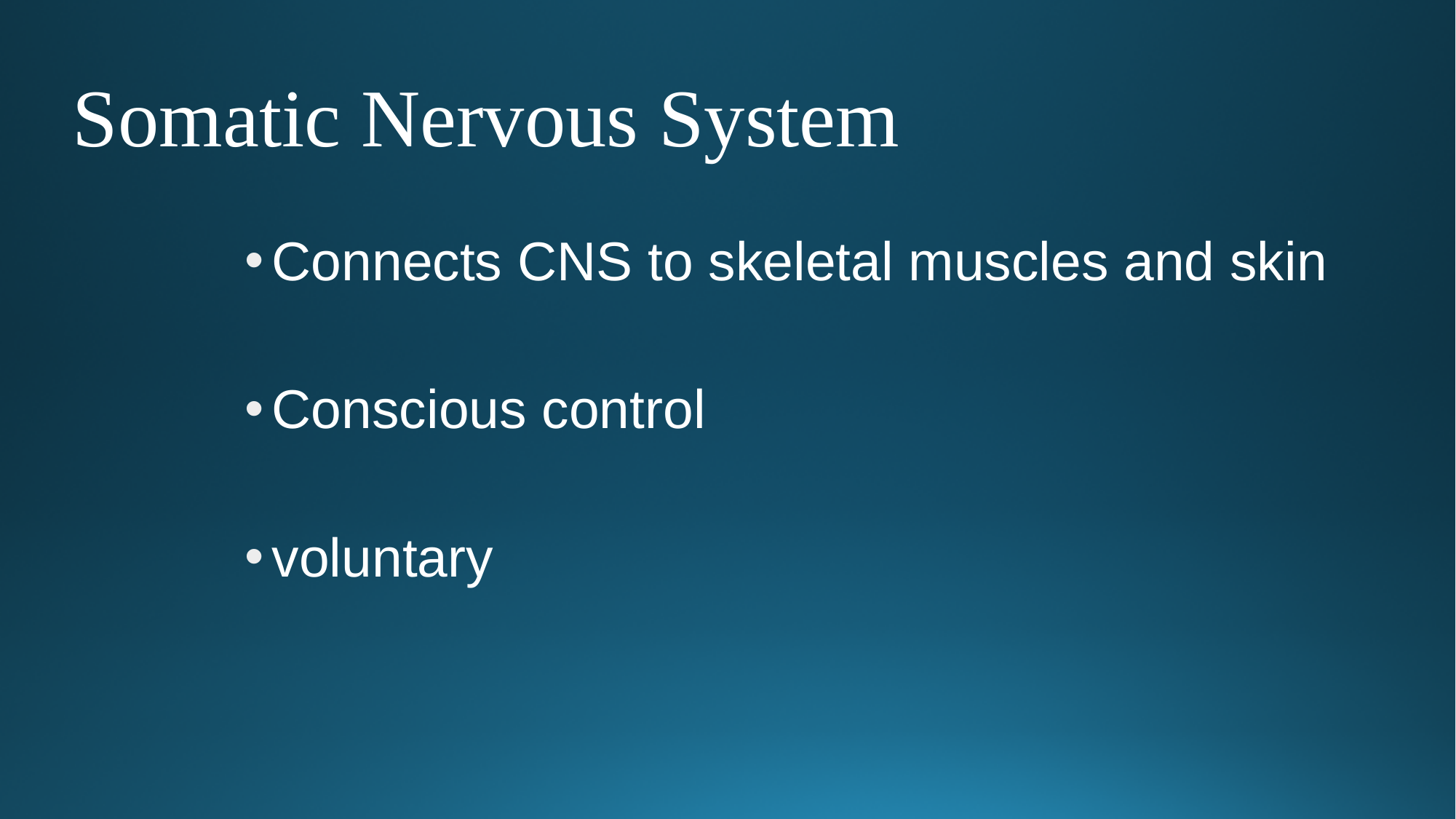

# Somatic Nervous System
Connects CNS to skeletal muscles and skin

Conscious control

voluntary